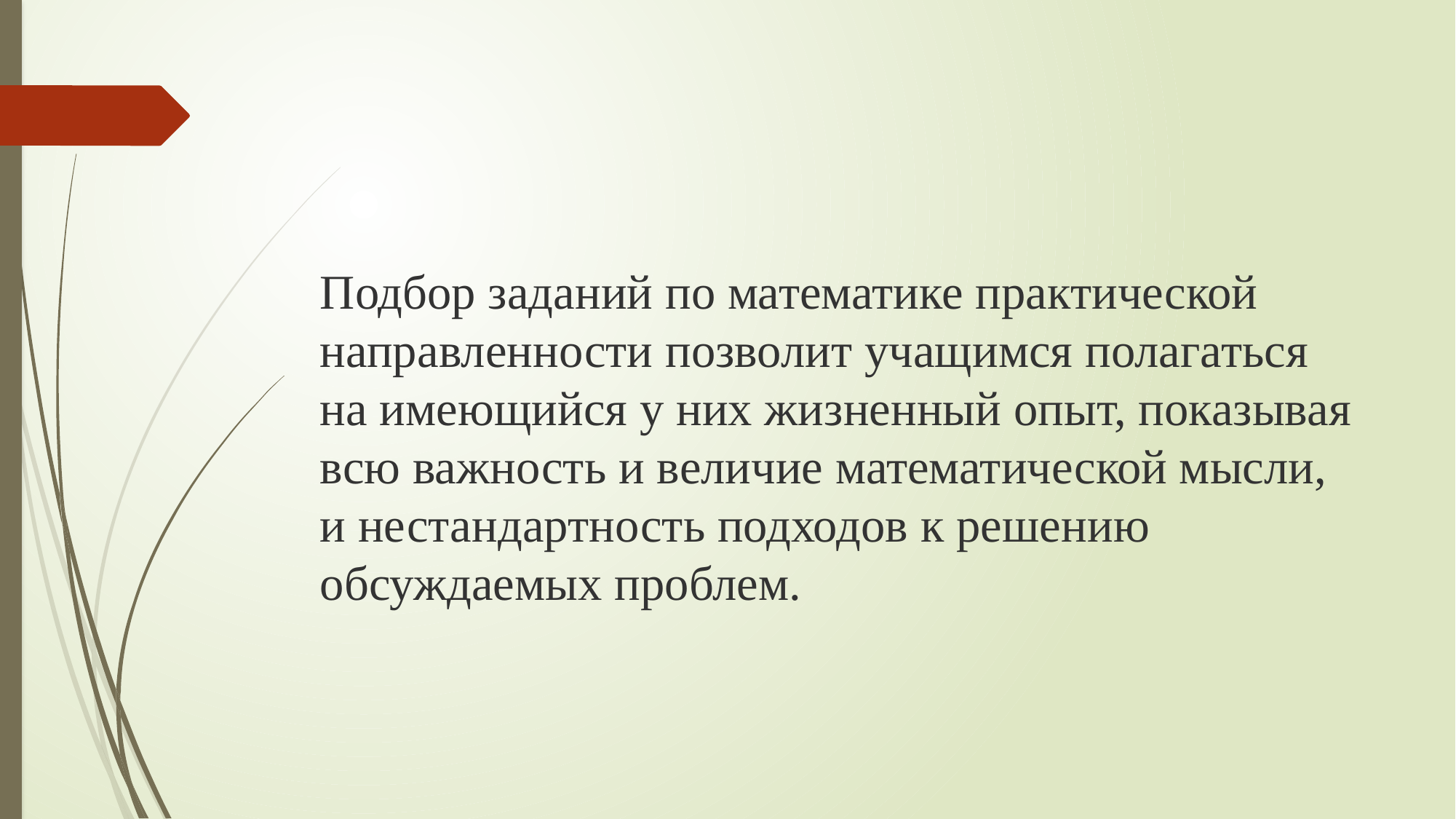

#
Подбор заданий по математике практической направленности позволит учащимся полагаться на имеющийся у них жизненный опыт, показывая всю важность и величие математической мысли, и нестандартность подходов к решению обсуждаемых проблем.